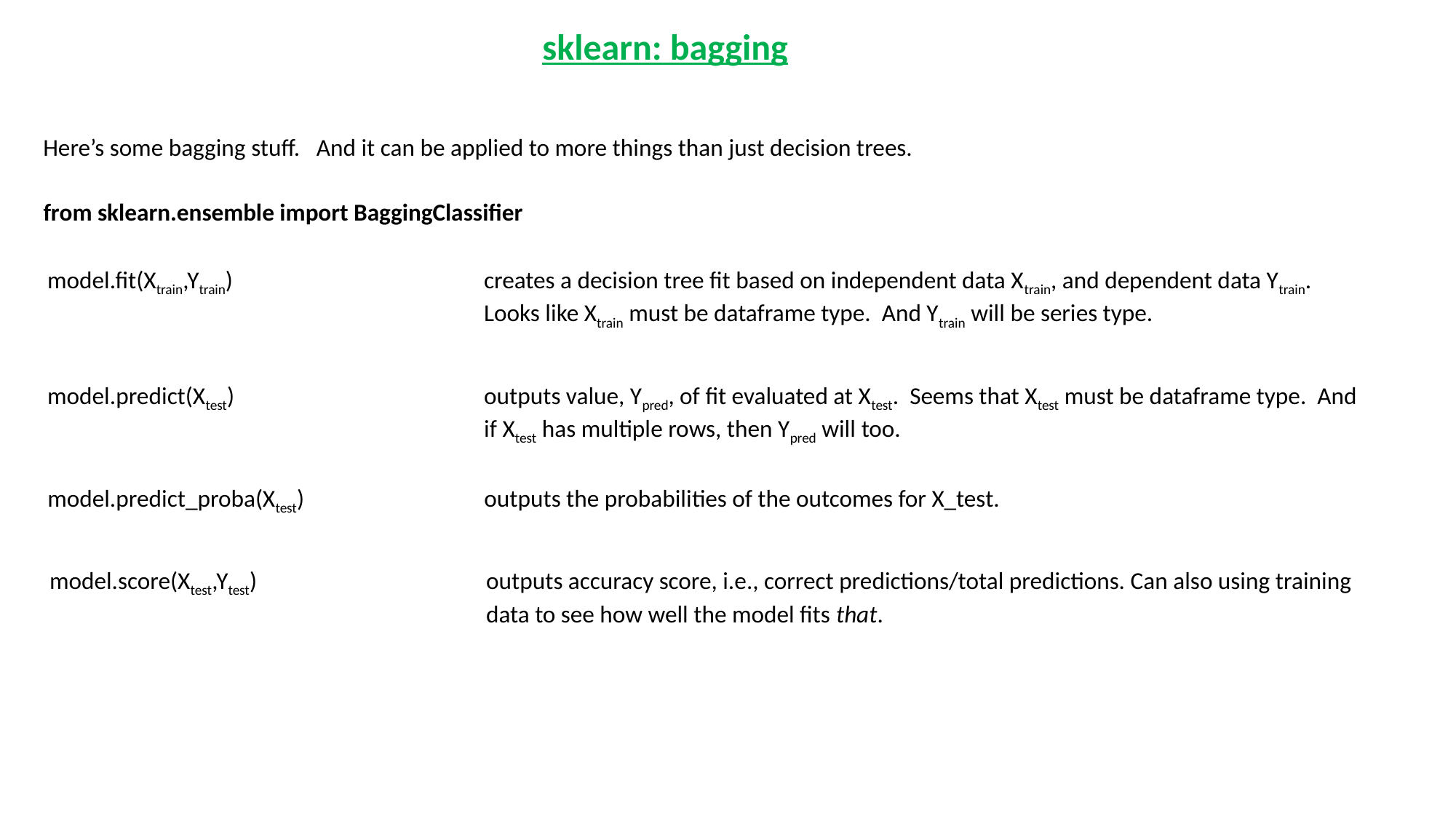

sklearn: bagging
Here’s some bagging stuff.   And it can be applied to more things than just decision trees.
from sklearn.ensemble import BaggingClassifier
model.fit(Xtrain,Ytrain)			creates a decision tree fit based on independent data Xtrain, and dependent data Ytrain.
				Looks like Xtrain must be dataframe type.  And Ytrain will be series type.
model.predict(Xtest)			outputs value, Ypred, of fit evaluated at Xtest.  Seems that Xtest must be dataframe type.  And
				if Xtest has multiple rows, then Ypred will too.
model.predict_proba(Xtest)		outputs the probabilities of the outcomes for X_test.
model.score(Xtest,Ytest)			outputs accuracy score, i.e., correct predictions/total predictions. Can also using training
				data to see how well the model fits that.